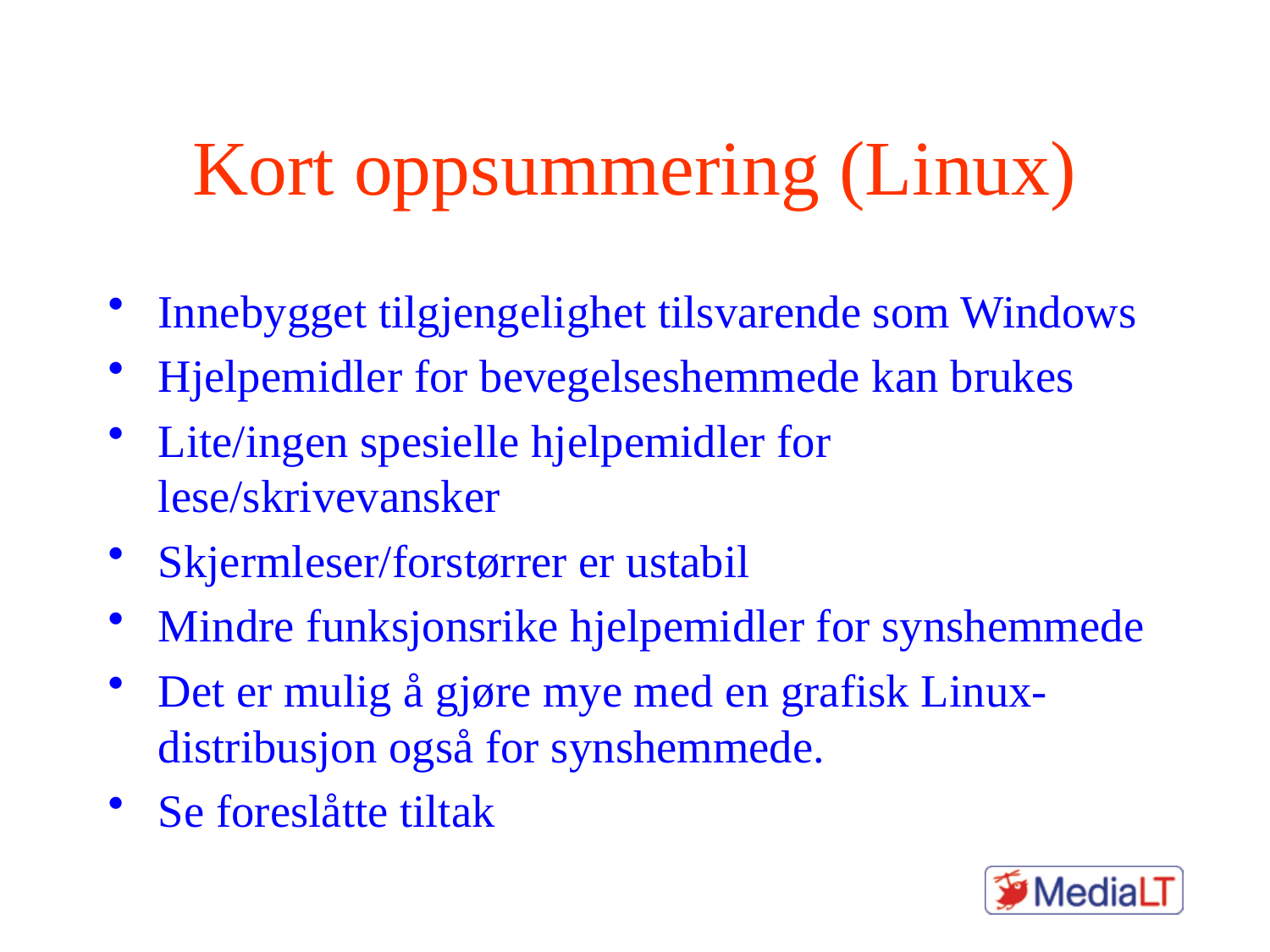

# Kort oppsummering (Linux)
Innebygget tilgjengelighet tilsvarende som Windows
Hjelpemidler for bevegelseshemmede kan brukes
Lite/ingen spesielle hjelpemidler for lese/skrivevansker
Skjermleser/forstørrer er ustabil
Mindre funksjonsrike hjelpemidler for synshemmede
Det er mulig å gjøre mye med en grafisk Linux-distribusjon også for synshemmede.
Se foreslåtte tiltak